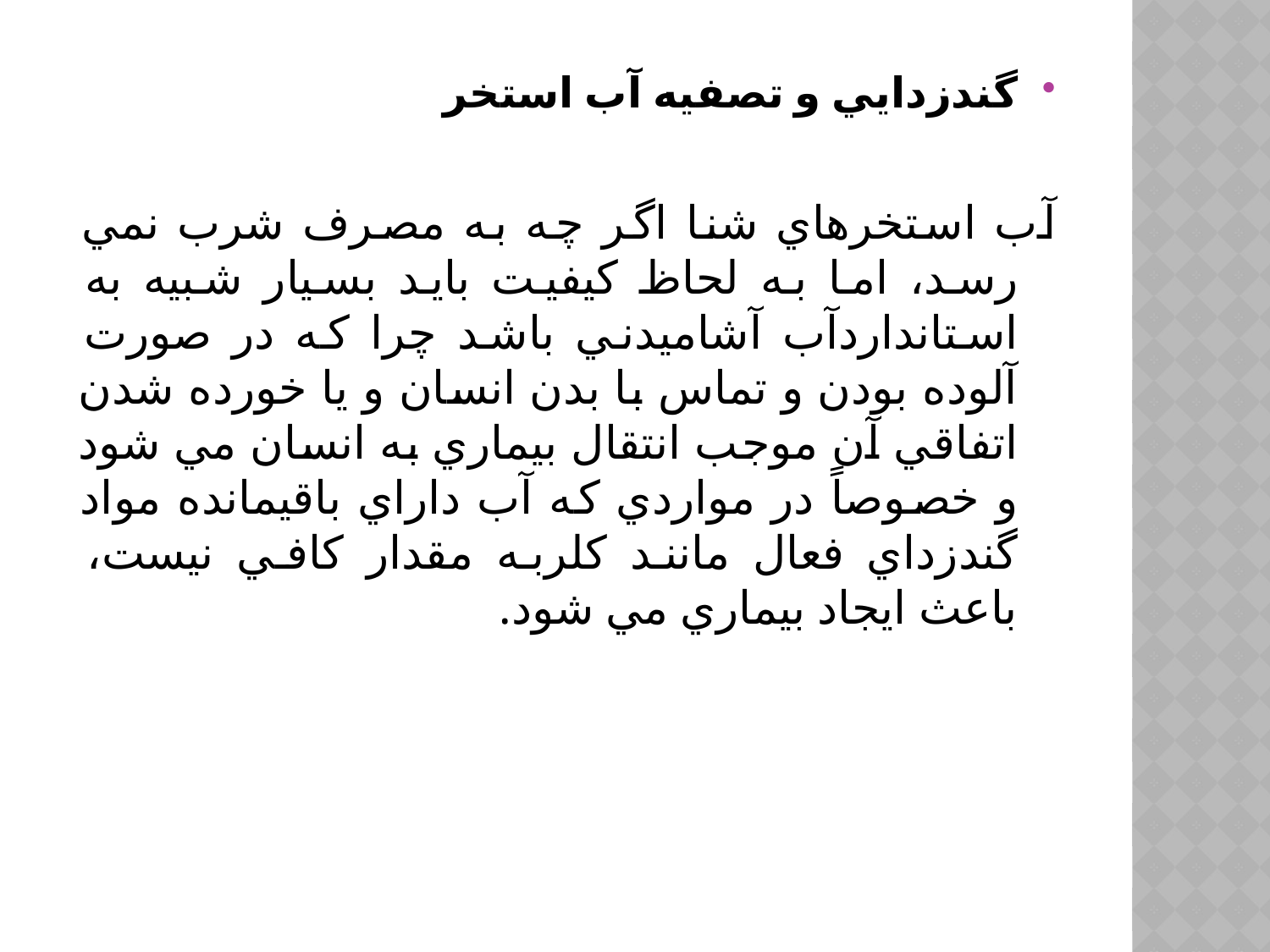

گندزدايي و تصفيه آب استخر

آب استخرهاي شنا اگر چه به مصرف شرب نمي رسد، اما به لحاظ كيفيت بايد بسيار شبيه به استانداردآب آشاميدني باشد چرا كه در صورت آلوده بودن و تماس با بدن انسان و يا خورده شدن اتفاقي آن موجب انتقال بيماري به انسان مي شود و خصوصاً در مواردي كه آب داراي باقيمانده مواد گندزداي فعال مانند كلربه مقدار كافي نيست، باعث ايجاد بيماري مي شود.